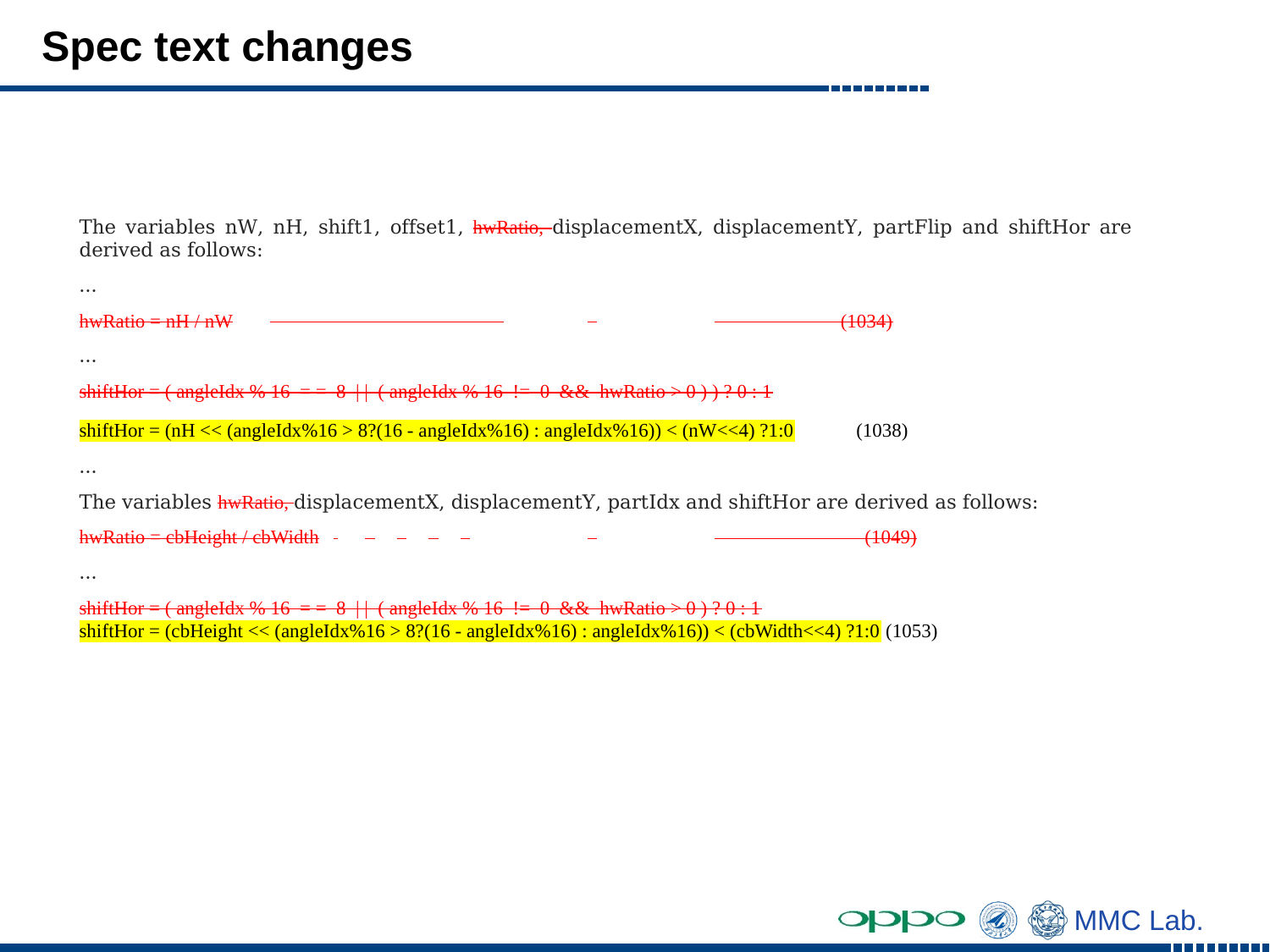

# Spec text changes
The variables nW, nH, shift1, offset1, hwRatio, displacementX, displacementY, partFlip and shiftHor are derived as follows:
…
hwRatio = nH / nW		                                                	  	                          (1034)
…
shiftHor = ( angleIdx % 16  = =  8  | |  ( angleIdx % 16  !=  0  &&  hwRatio > 0 ) ) ? 0 : 1
shiftHor = (nH << (angleIdx%16 > 8?(16 - angleIdx%16) : angleIdx%16)) < (nW<<4) ?1:0          (1038)
…
The variables hwRatio, displacementX, displacementY, partIdx and shiftHor are derived as follows:
hwRatio = cbHeight / cbWidth	 	  	  	  	  	  	                               (1049)
…
shiftHor = ( angleIdx % 16  = =  8  | |  ( angleIdx % 16  !=  0  &&  hwRatio > 0 ) ? 0 : 1
shiftHor = (cbHeight << (angleIdx%16 > 8?(16 - angleIdx%16) : angleIdx%16)) < (cbWidth<<4) ?1:0 (1053)